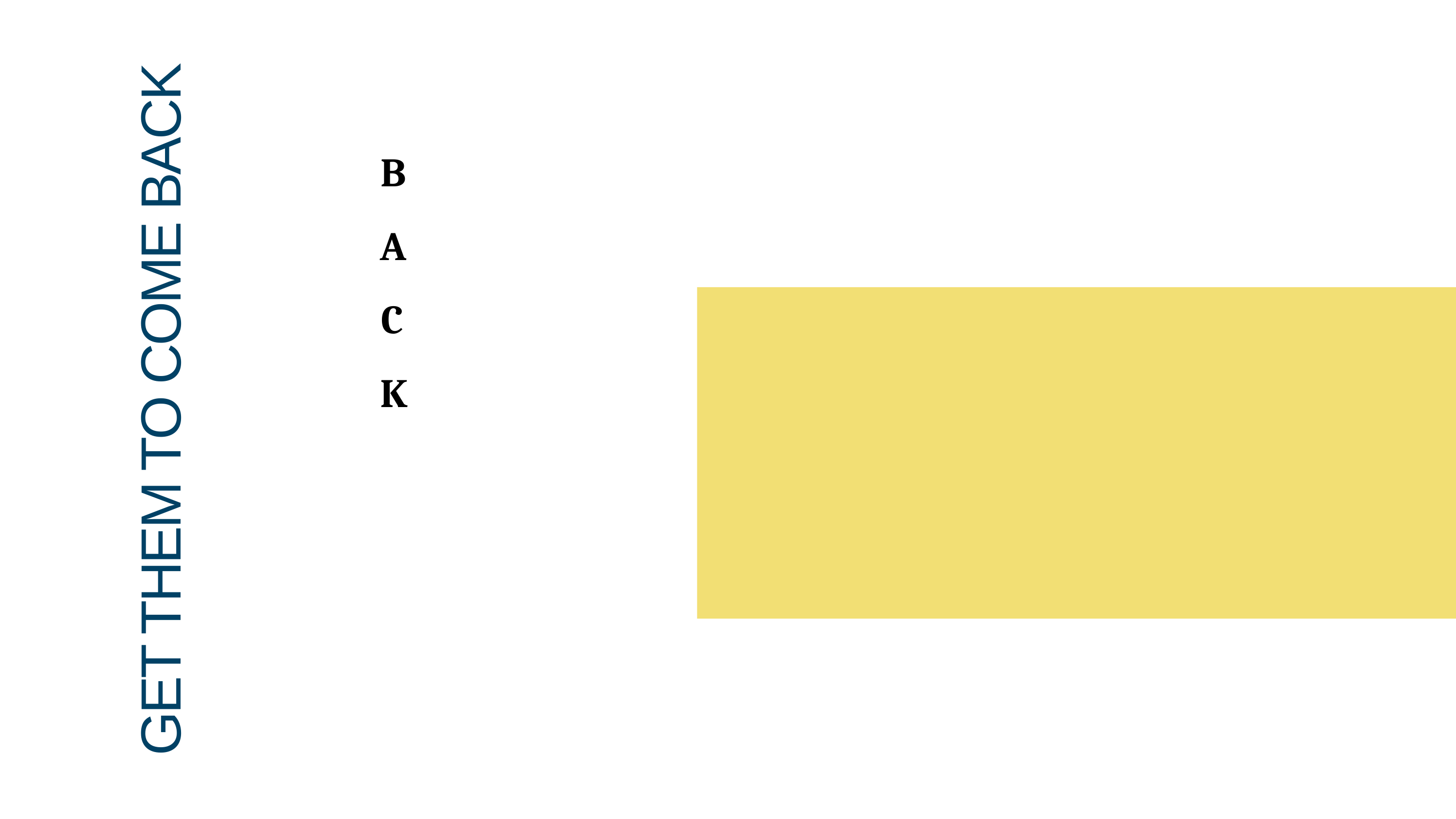

B

A

C

K

GET THEM TO COME BACK